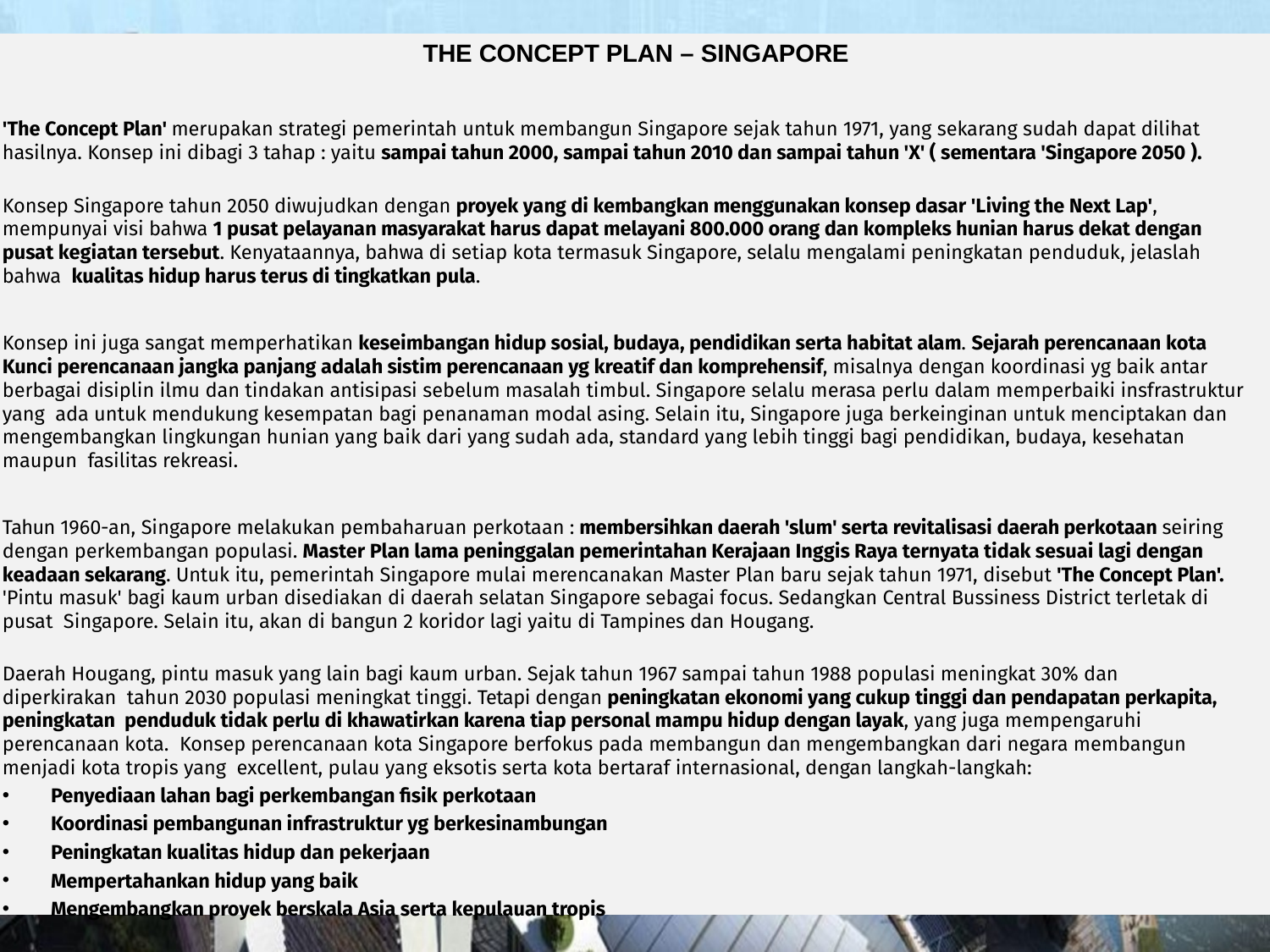

THE CONCEPT PLAN – SINGAPORE

'The Concept Plan' merupakan strategi pemerintah untuk membangun Singapore sejak tahun 1971, yang sekarang sudah dapat dilihat  hasilnya. Konsep ini dibagi 3 tahap : yaitu sampai tahun 2000, sampai tahun 2010 dan sampai tahun 'X' ( sementara 'Singapore 2050 ).

Konsep Singapore tahun 2050 diwujudkan dengan proyek yang di kembangkan menggunakan konsep dasar 'Living the Next Lap',  mempunyai visi bahwa 1 pusat pelayanan masyarakat harus dapat melayani 800.000 orang dan kompleks hunian harus dekat dengan  pusat kegiatan tersebut. Kenyataannya, bahwa di setiap kota termasuk Singapore, selalu mengalami peningkatan penduduk, jelaslah bahwa  kualitas hidup harus terus di tingkatkan pula.

Konsep ini juga sangat memperhatikan keseimbangan hidup sosial, budaya, pendidikan serta habitat alam. Sejarah perencanaan kota  Kunci perencanaan jangka panjang adalah sistim perencanaan yg kreatif dan komprehensif, misalnya dengan koordinasi yg baik antar  berbagai disiplin ilmu dan tindakan antisipasi sebelum masalah timbul. Singapore selalu merasa perlu dalam memperbaiki insfrastruktur yang  ada untuk mendukung kesempatan bagi penanaman modal asing. Selain itu, Singapore juga berkeinginan untuk menciptakan dan  mengembangkan lingkungan hunian yang baik dari yang sudah ada, standard yang lebih tinggi bagi pendidikan, budaya, kesehatan maupun  fasilitas rekreasi.

Tahun 1960-an, Singapore melakukan pembaharuan perkotaan : membersihkan daerah 'slum' serta revitalisasi daerah perkotaan seiring  dengan perkembangan populasi. Master Plan lama peninggalan pemerintahan Kerajaan Inggis Raya ternyata tidak sesuai lagi dengan  keadaan sekarang. Untuk itu, pemerintah Singapore mulai merencanakan Master Plan baru sejak tahun 1971, disebut 'The Concept Plan'.  'Pintu masuk' bagi kaum urban disediakan di daerah selatan Singapore sebagai focus. Sedangkan Central Bussiness District terletak di pusat  Singapore. Selain itu, akan di bangun 2 koridor lagi yaitu di Tampines dan Hougang.

Daerah Hougang, pintu masuk yang lain bagi kaum urban. Sejak tahun 1967 sampai tahun 1988 populasi meningkat 30% dan diperkirakan  tahun 2030 populasi meningkat tinggi. Tetapi dengan peningkatan ekonomi yang cukup tinggi dan pendapatan perkapita, peningkatan  penduduk tidak perlu di khawatirkan karena tiap personal mampu hidup dengan layak, yang juga mempengaruhi perencanaan kota.  Konsep perencanaan kota Singapore berfokus pada membangun dan mengembangkan dari negara membangun menjadi kota tropis yang  excellent, pulau yang eksotis serta kota bertaraf internasional, dengan langkah-langkah:
Penyediaan lahan bagi perkembangan fisik perkotaan
Koordinasi pembangunan infrastruktur yg berkesinambungan
Peningkatan kualitas hidup dan pekerjaan
Mempertahankan hidup yang baik
Mengembangkan proyek berskala Asia serta kepulauan tropis
79